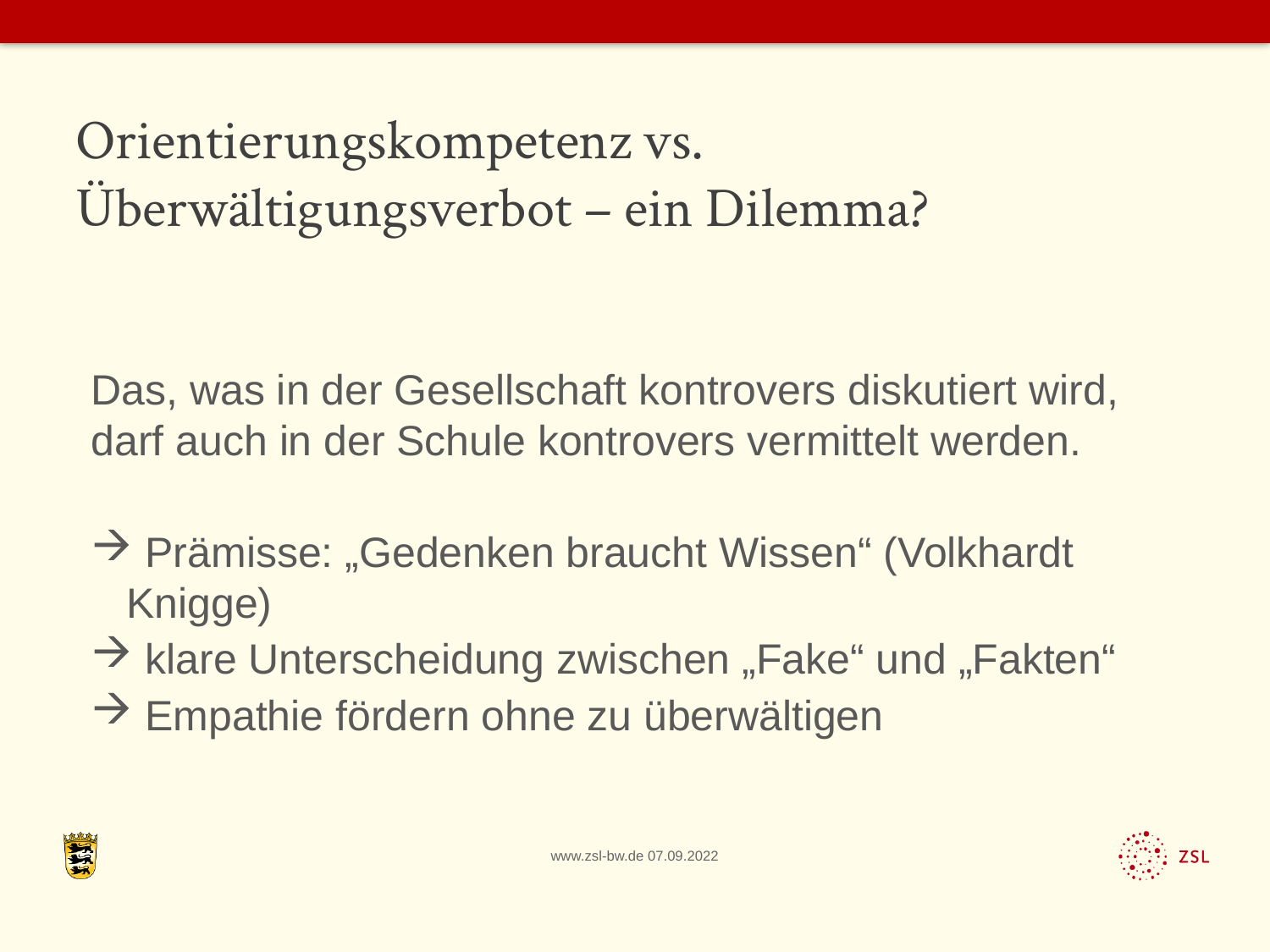

# Orientierungskompetenz vs. Überwältigungsverbot – ein Dilemma?
Das, was in der Gesellschaft kontrovers diskutiert wird, darf auch in der Schule kontrovers vermittelt werden.

 Prämisse: „Gedenken braucht Wissen“ (Volkhardt Knigge)
 klare Unterscheidung zwischen „Fake“ und „Fakten“
 Empathie fördern ohne zu überwältigen